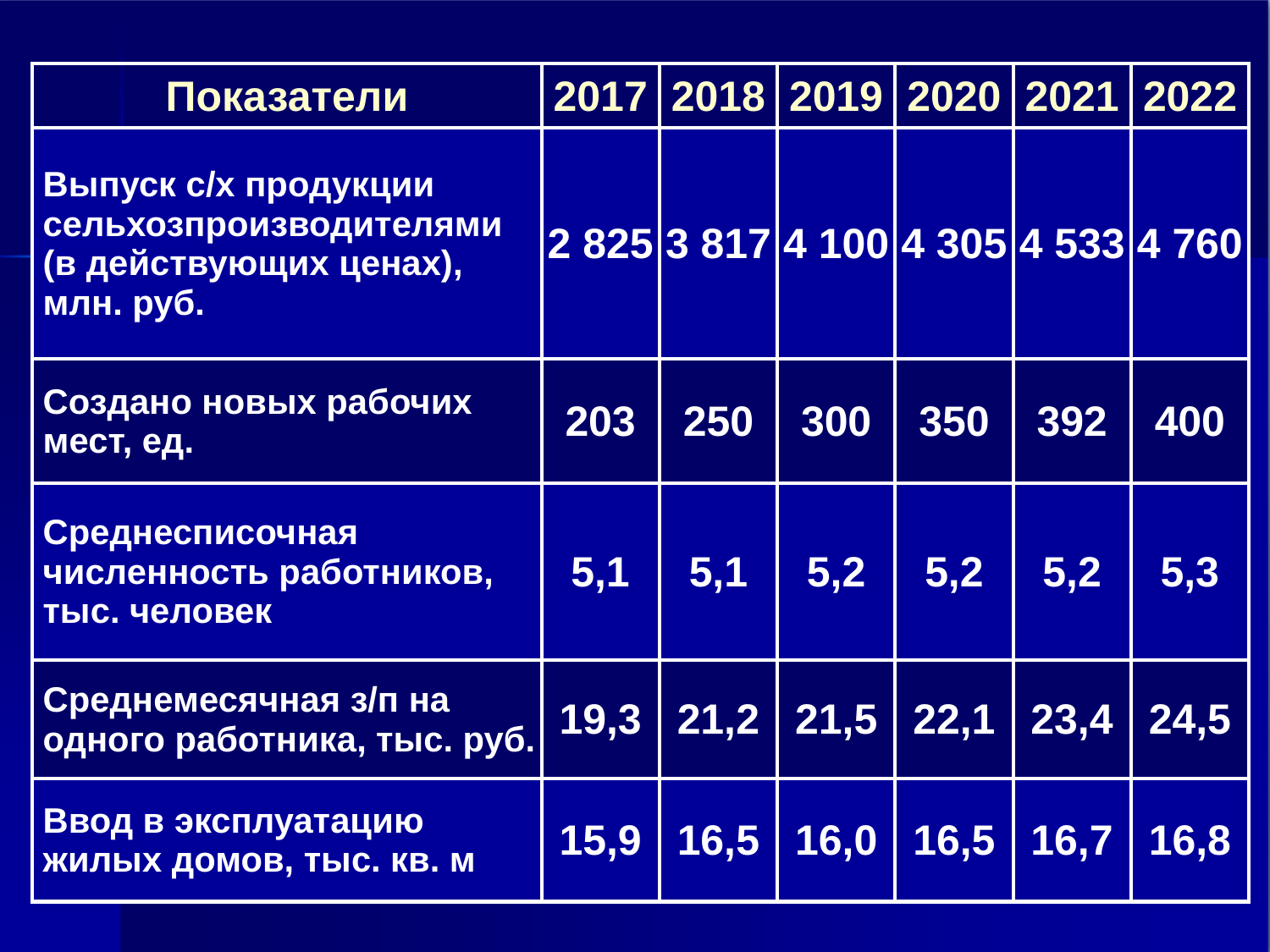

| Показатели | 2017 | 2018 | 2019 | 2020 | 2021 | 2022 |
| --- | --- | --- | --- | --- | --- | --- |
| Выпуск с/х продукции сельхозпроизводителями (в действующих ценах), млн. руб. | 2 825 | 3 817 | 4 100 | 4 305 | 4 533 | 4 760 |
| Создано новых рабочих мест, ед. | 203 | 250 | 300 | 350 | 392 | 400 |
| Среднесписочная численность работников, тыс. человек | 5,1 | 5,1 | 5,2 | 5,2 | 5,2 | 5,3 |
| Среднемесячная з/п на одного работника, тыс. руб. | 19,3 | 21,2 | 21,5 | 22,1 | 23,4 | 24,5 |
| Ввод в эксплуатацию жилых домов, тыс. кв. м | 15,9 | 16,5 | 16,0 | 16,5 | 16,7 | 16,8 |